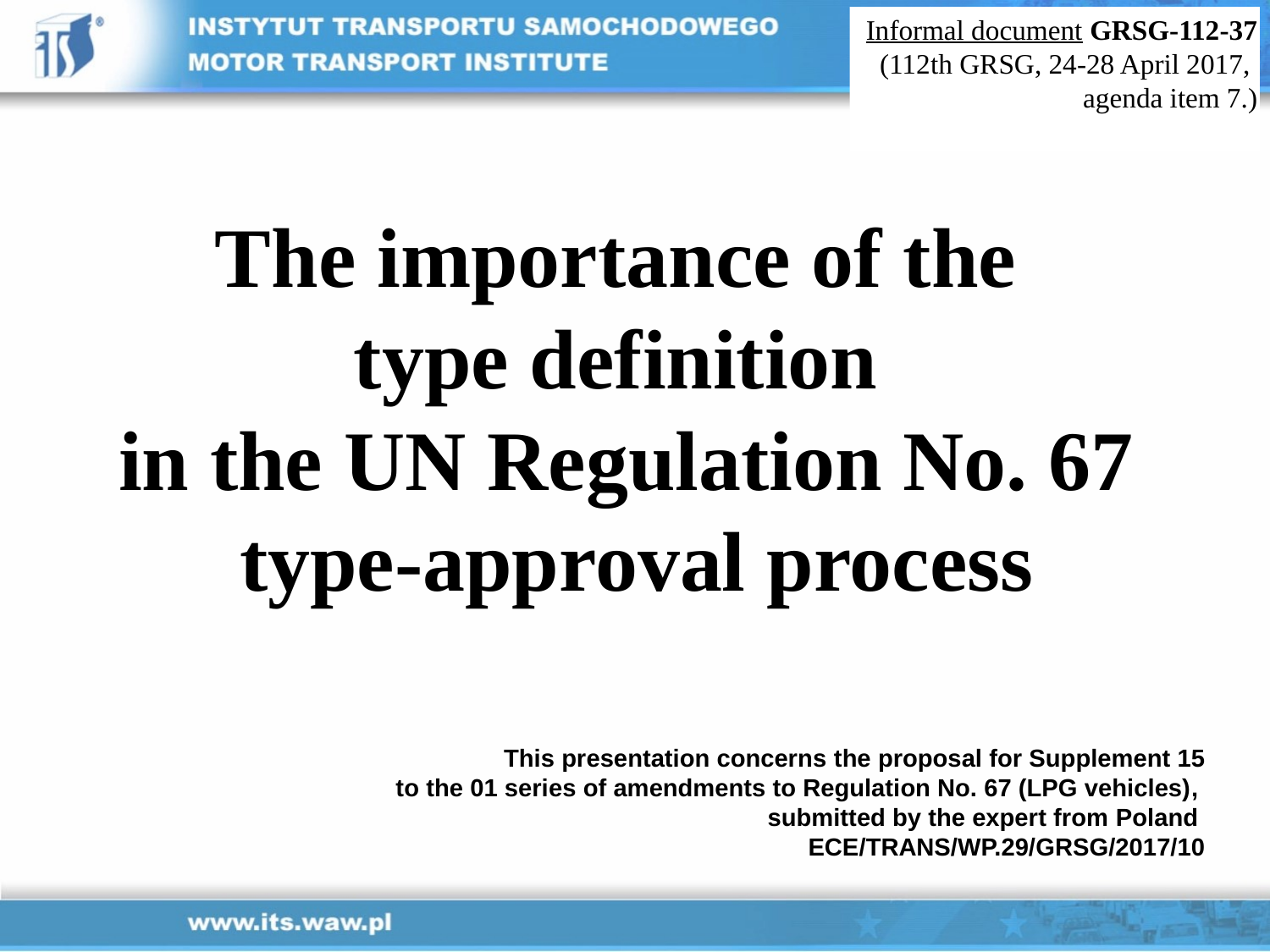

Informal document GRSG-112-37
(112th GRSG, 24-28 April 2017,
agenda item 7.)

# The importance of the type definition in the UN Regulation No. 67 type-approval process
This presentation concerns the proposal for Supplement 15
 to the 01 series of amendments to Regulation No. 67 (LPG vehicles),
submitted by the expert from Poland
ECE/TRANS/WP.29/GRSG/2017/10